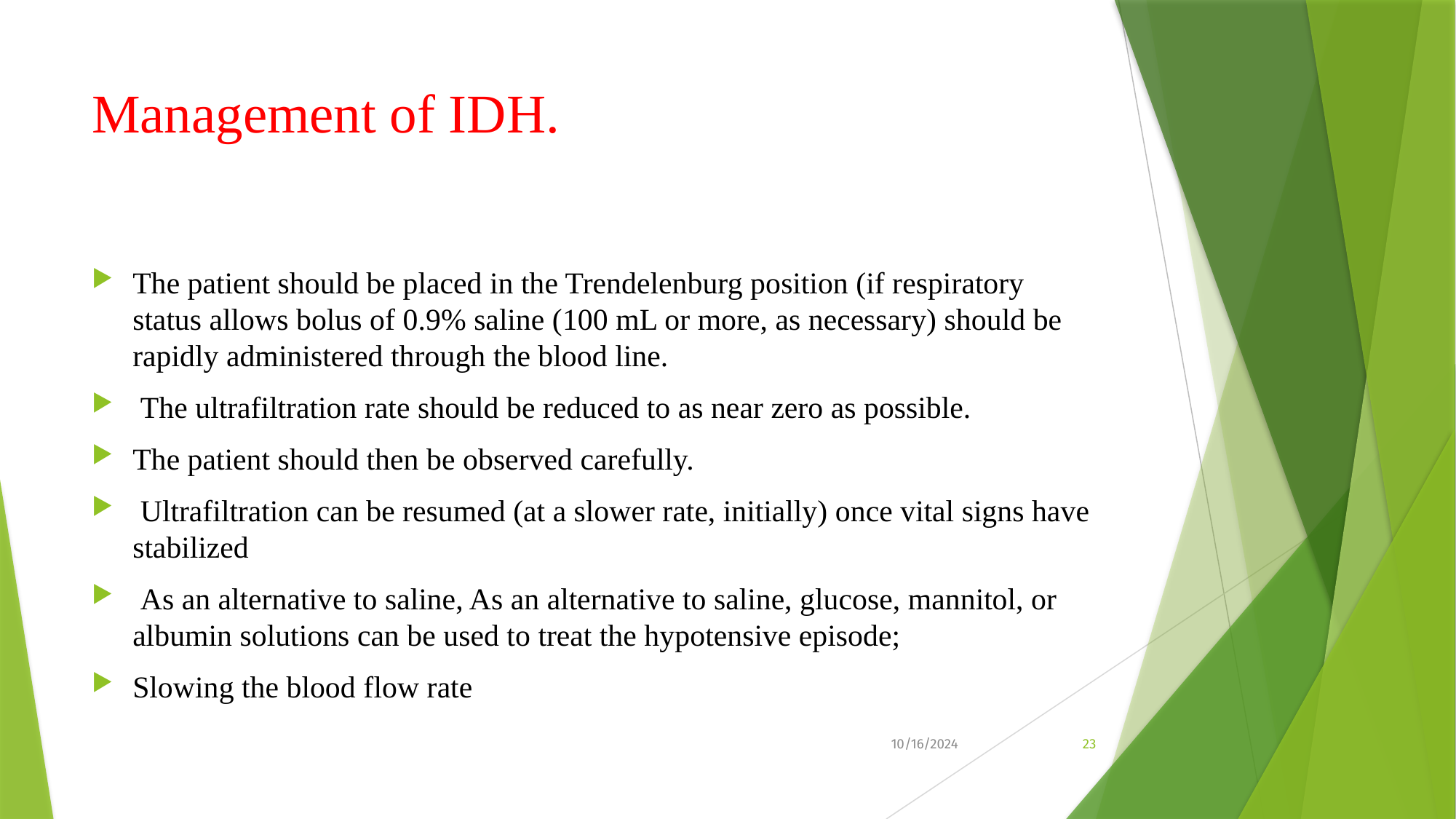

# Management of IDH.
The patient should be placed in the Trendelenburg position (if respiratory status allows bolus of 0.9% saline (100 mL or more, as necessary) should be rapidly administered through the blood line.
 The ultrafiltration rate should be reduced to as near zero as possible.
The patient should then be observed carefully.
 Ultrafiltration can be resumed (at a slower rate, initially) once vital signs have stabilized
 As an alternative to saline, As an alternative to saline, glucose, mannitol, or albumin solutions can be used to treat the hypotensive episode;
Slowing the blood flow rate
10/16/2024
23